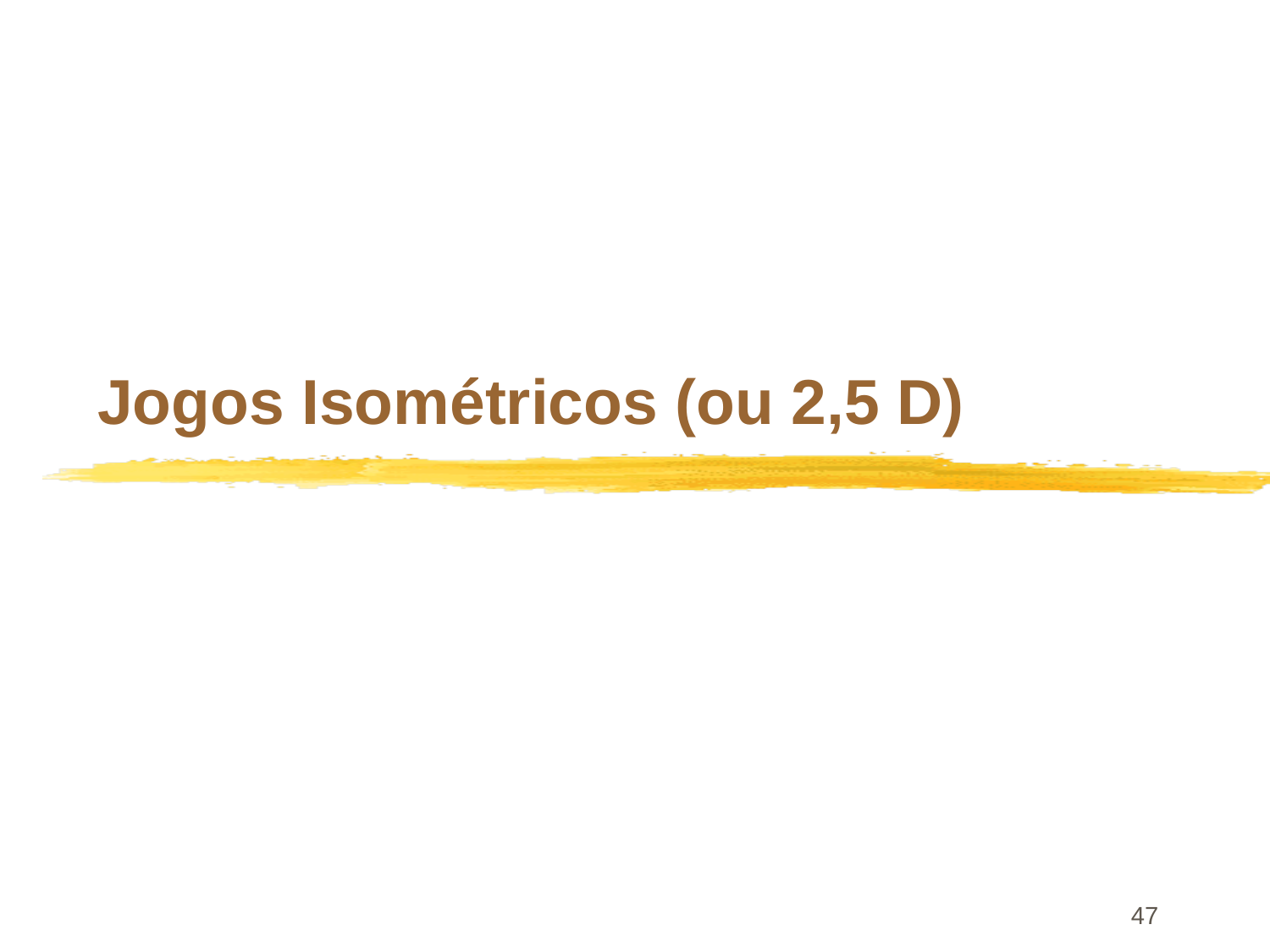

# Jogos Isométricos (ou 2,5 D)

47